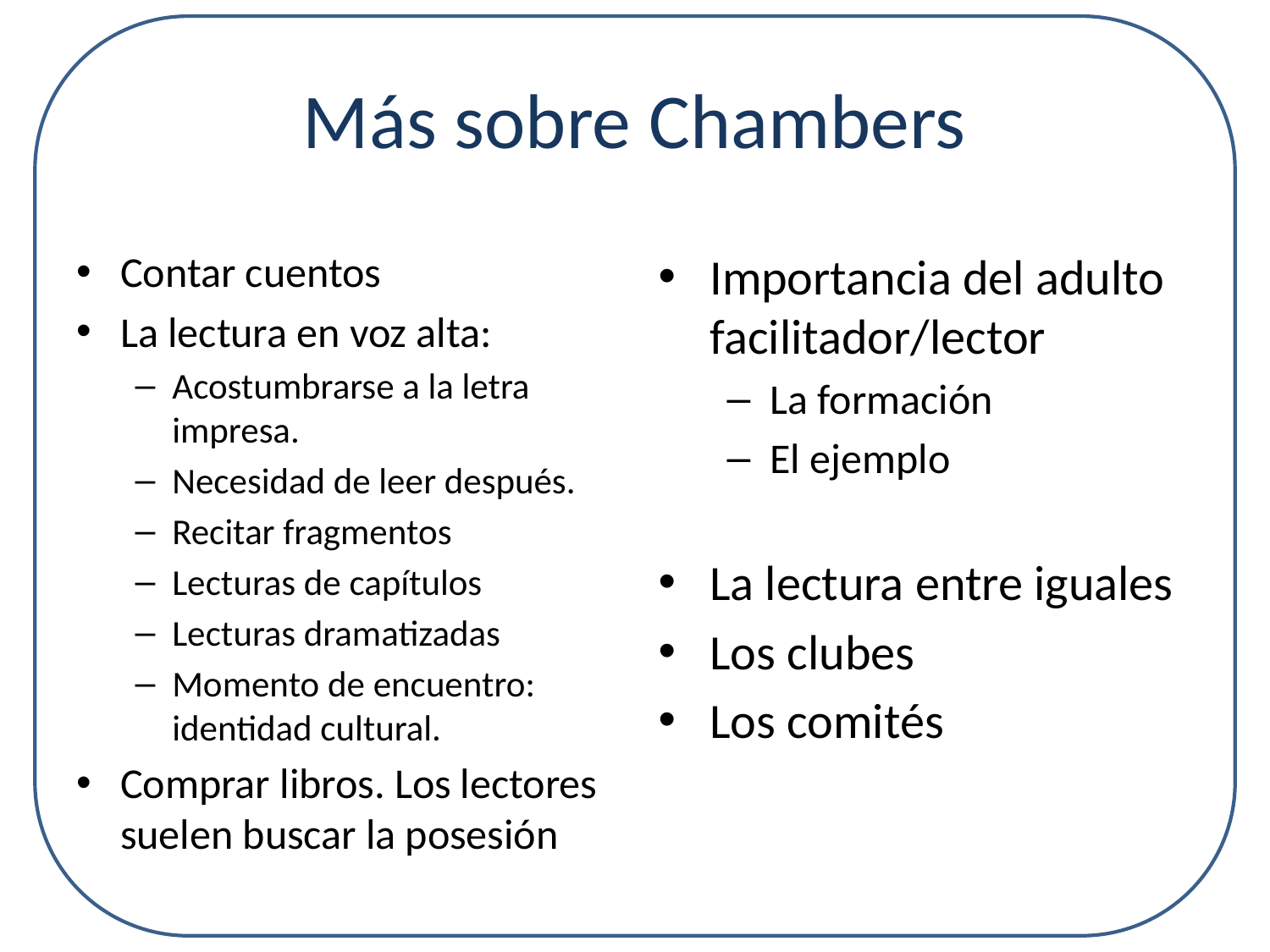

# Más sobre Chambers
Contar cuentos
La lectura en voz alta:
Acostumbrarse a la letra impresa.
Necesidad de leer después.
Recitar fragmentos
Lecturas de capítulos
Lecturas dramatizadas
Momento de encuentro: identidad cultural.
Comprar libros. Los lectores suelen buscar la posesión
Importancia del adulto facilitador/lector
La formación
El ejemplo

La lectura entre iguales
Los clubes
Los comités